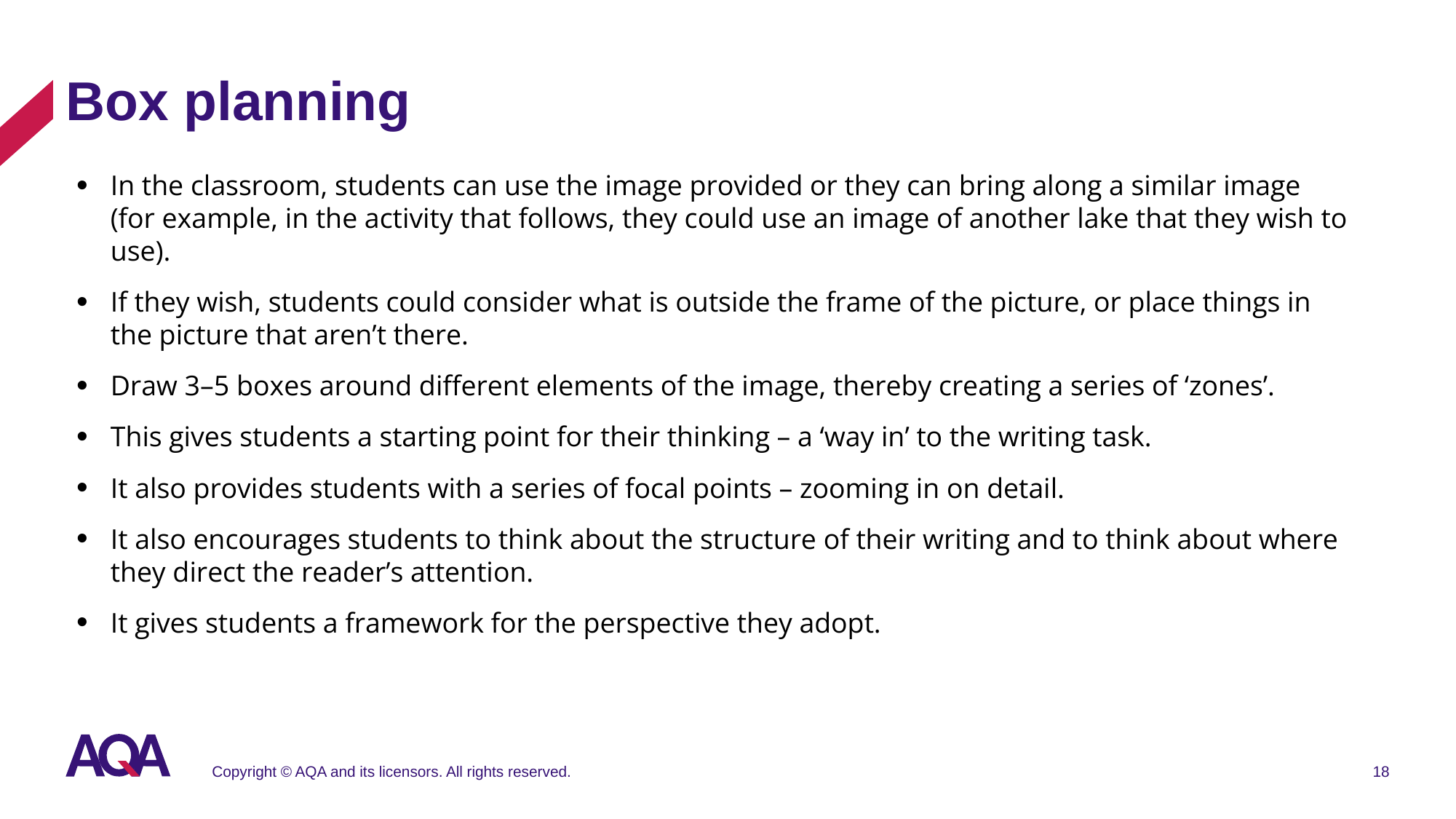

# Box planning
In the classroom, students can use the image provided or they can bring along a similar image (for example, in the activity that follows, they could use an image of another lake that they wish to use).
If they wish, students could consider what is outside the frame of the picture, or place things in the picture that aren’t there.
Draw 3–5 boxes around different elements of the image, thereby creating a series of ‘zones’.
This gives students a starting point for their thinking – a ‘way in’ to the writing task.
It also provides students with a series of focal points – zooming in on detail.
It also encourages students to think about the structure of their writing and to think about where they direct the reader’s attention.
It gives students a framework for the perspective they adopt.

Copyright © AQA and its licensors. All rights reserved.
18